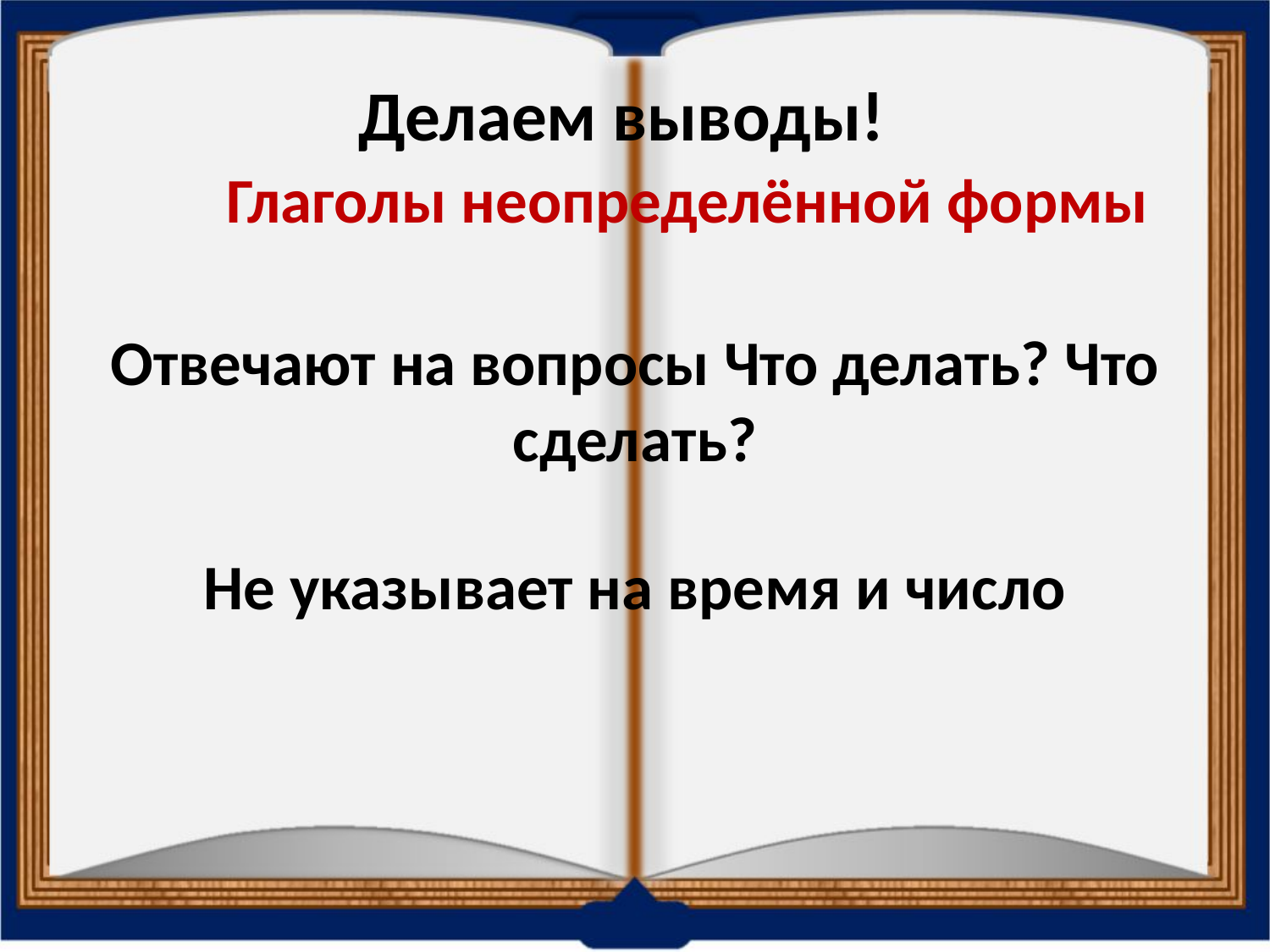

Делаем выводы!
  Глаголы неопределённой формы
# Отвечают на вопросы Что делать? Что сделать?
Не указывает на время и число